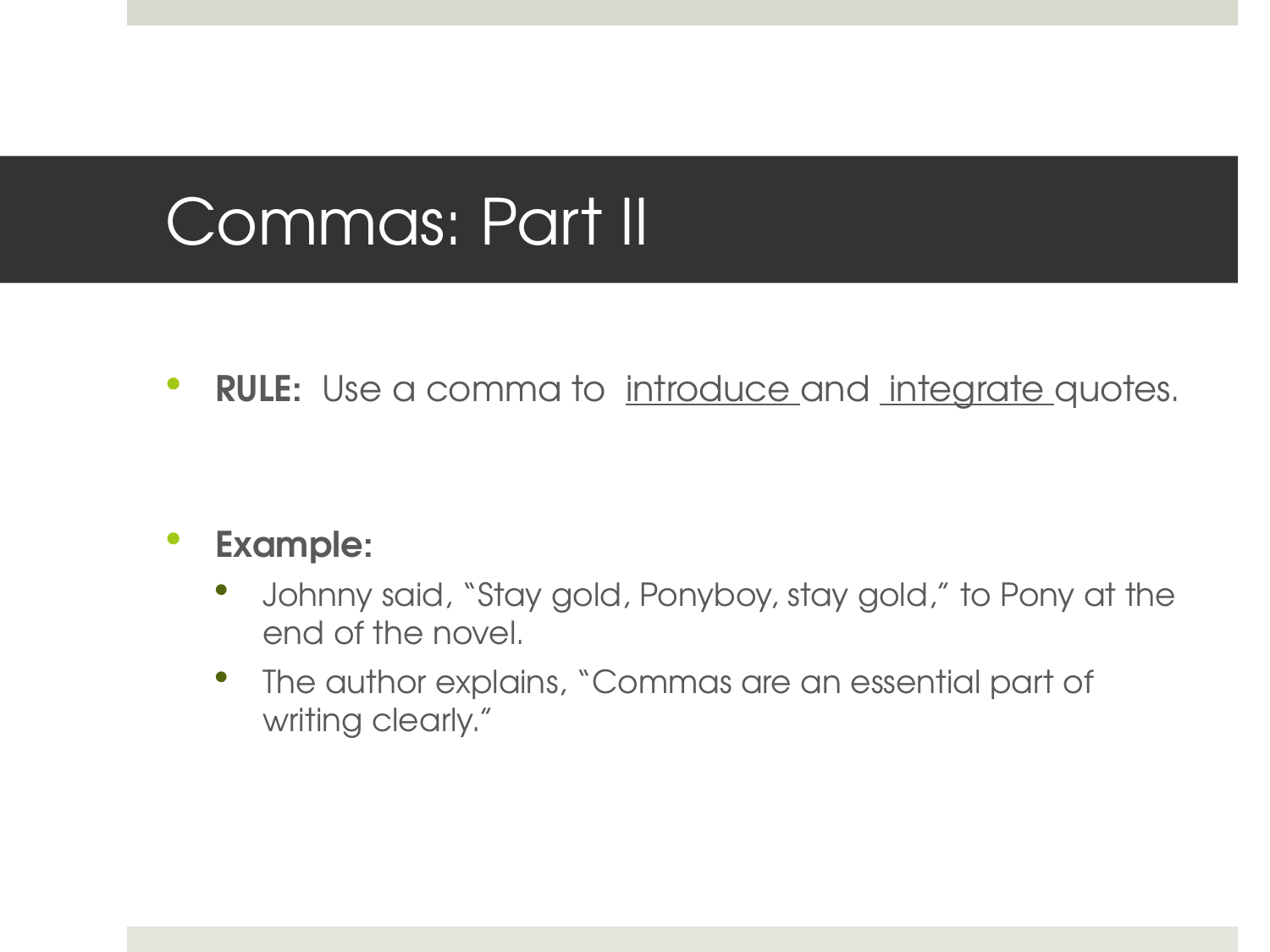

# Commas: Part II
RULE:  Use a comma to  introduce and  integrate quotes.

Example:
Johnny said, “Stay gold, Ponyboy, stay gold,” to Pony at the end of the novel.
The author explains, “Commas are an essential part of writing clearly.”